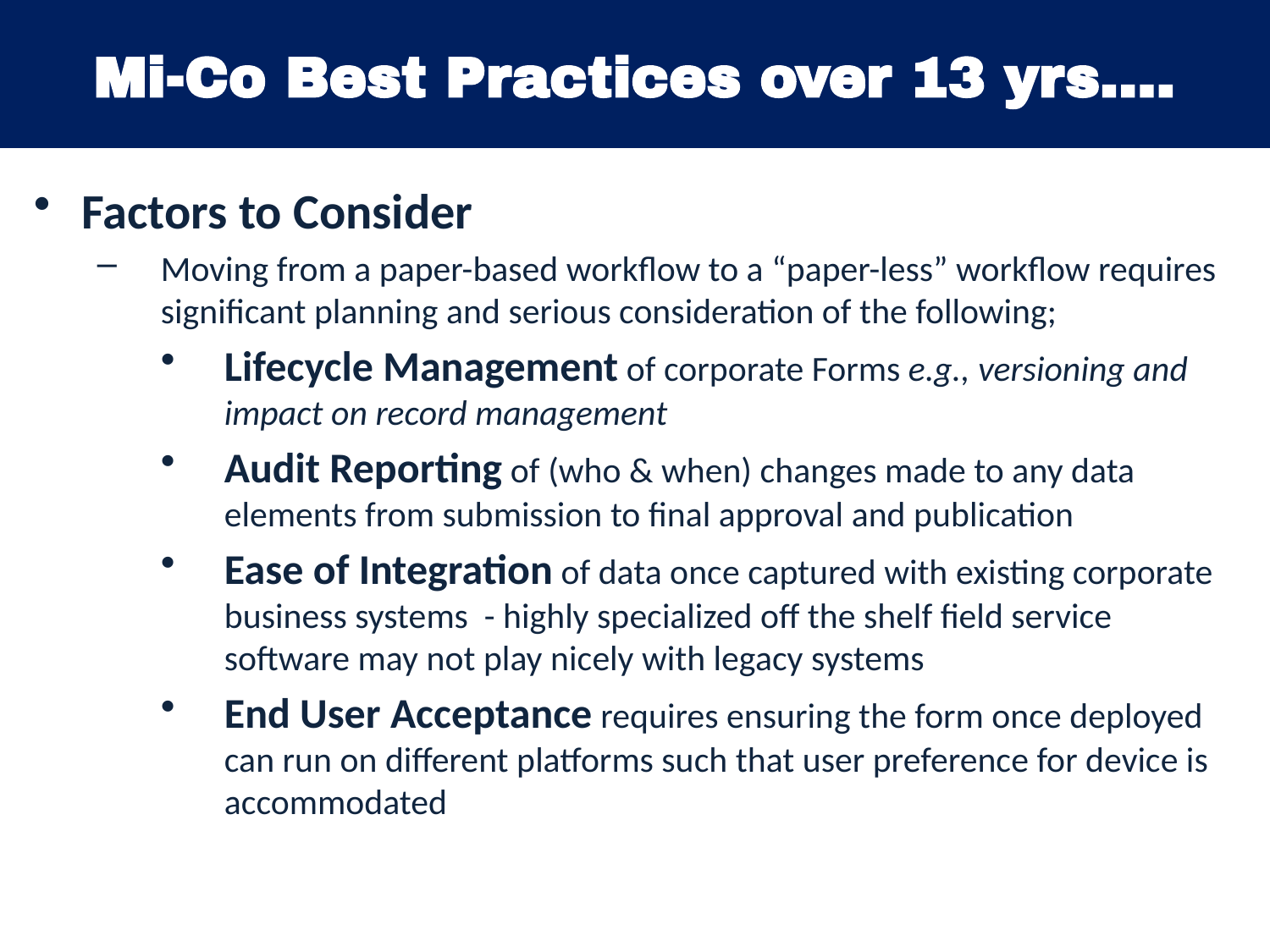

Paper to Electronic Data Capture
Mi-Co Best Practices over 13 yrs….
Factors to Consider
Moving from a paper-based workflow to a “paper-less” workflow requires significant planning and serious consideration of the following;
Lifecycle Management of corporate Forms e.g., versioning and impact on record management
Audit Reporting of (who & when) changes made to any data elements from submission to final approval and publication
Ease of Integration of data once captured with existing corporate business systems  - highly specialized off the shelf field service software may not play nicely with legacy systems
End User Acceptance requires ensuring the form once deployed can run on different platforms such that user preference for device is accommodated